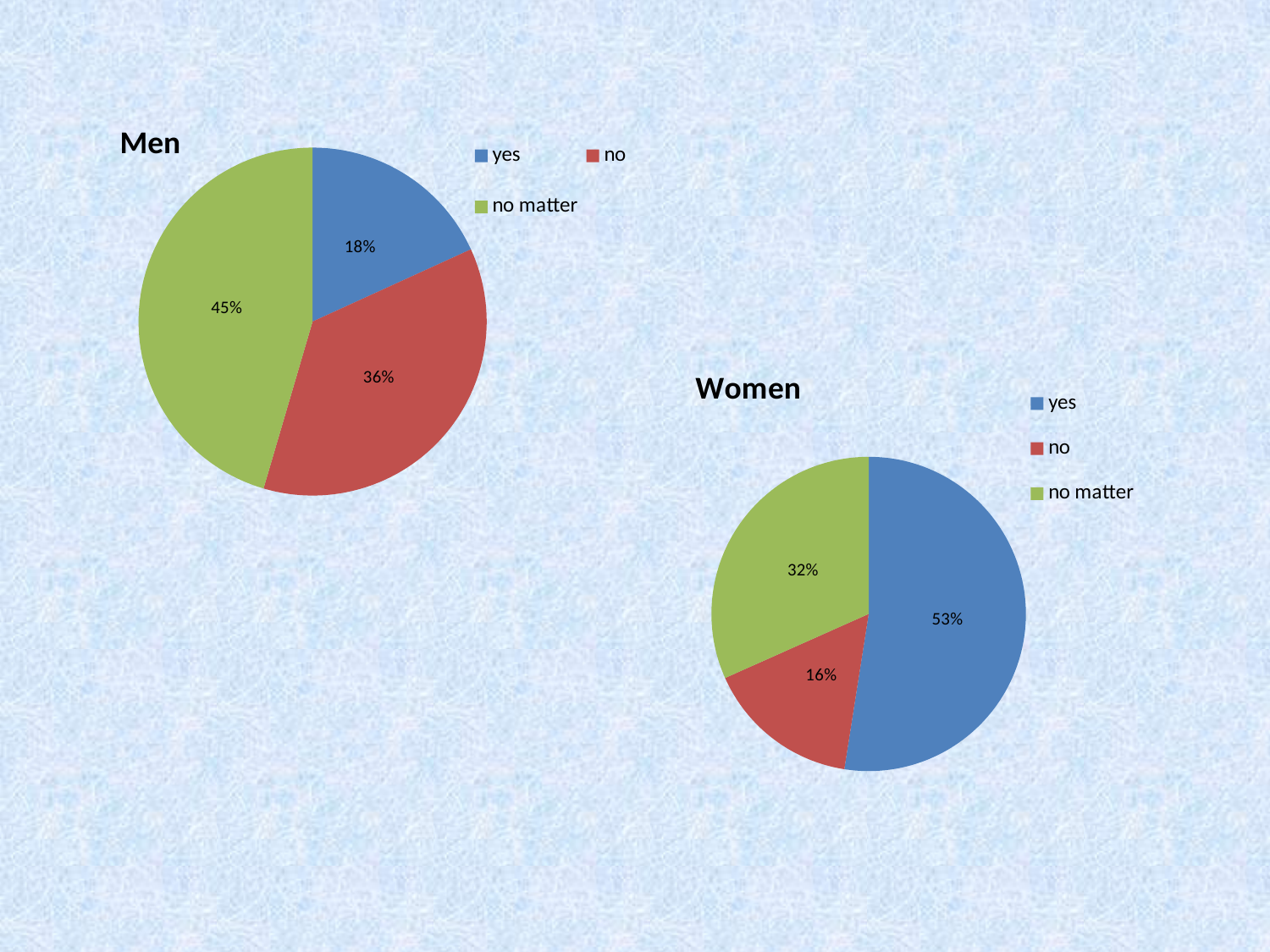

### Chart:

| Category | Men |
|---|---|
| yes | 0.18000000000000013 |
| no | 0.36000000000000026 |
| no matter | 0.45 |

### Chart: Women

| Category | Столбец1 |
|---|---|
| yes | 0.53 |
| no | 0.16 |
| no matter | 0.32000000000000056 |